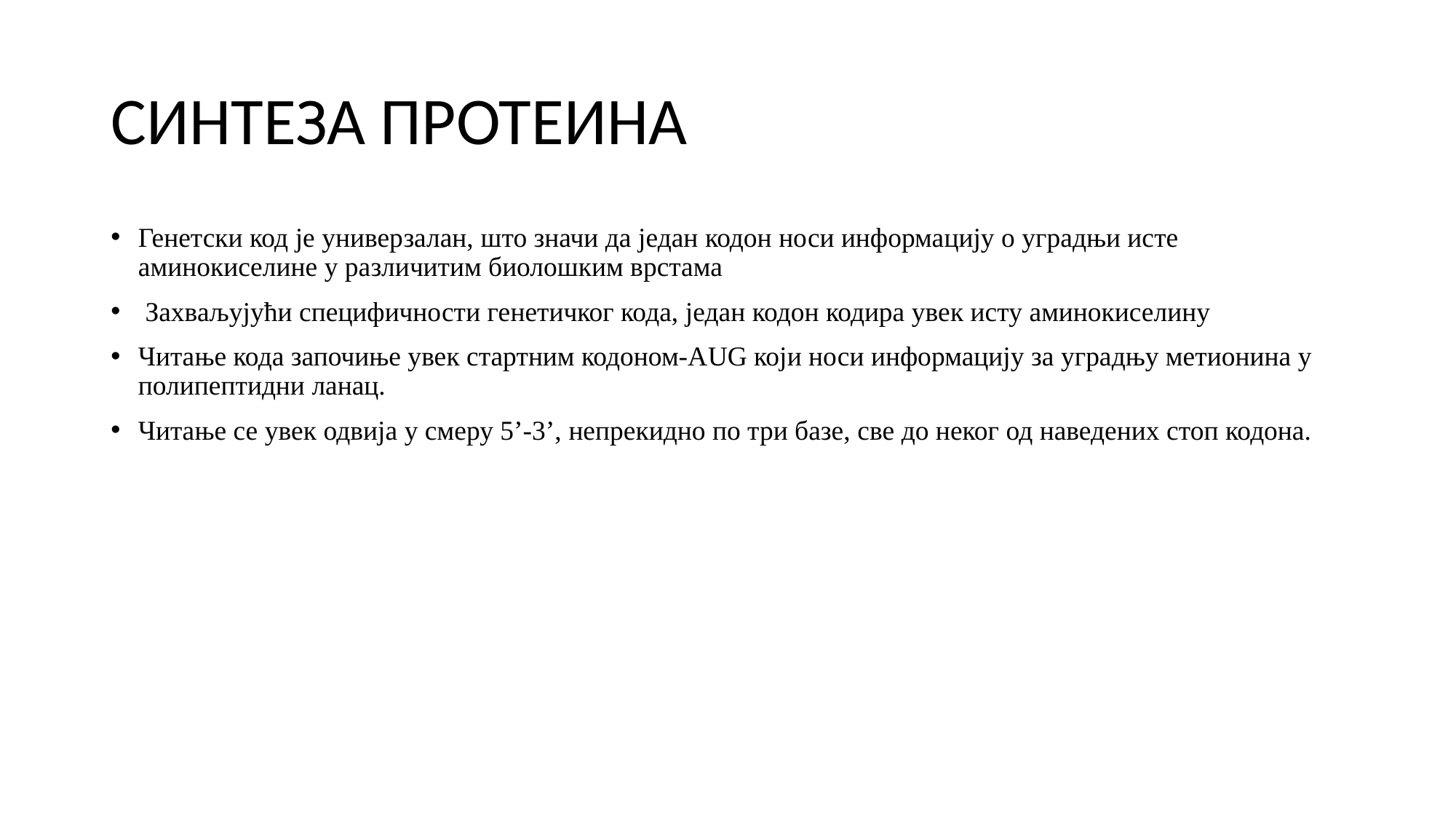

# СИНТЕЗА ПРОТЕИНА
Генетски код је универзалан, што значи да један кодон носи информацију о уградњи исте аминокиселине у различитим биолошким врстама
 Захваљујући специфичности генетичког кода, један кодон кодира увек исту аминокиселину
Читање кода започиње увек стартним кодоном-АUG који носи информацију за уградњу метионина у полипептидни ланац.
Читање се увек одвија у смеру 5’-3’, непрекидно по три базе, све до неког од наведених стоп кодона.